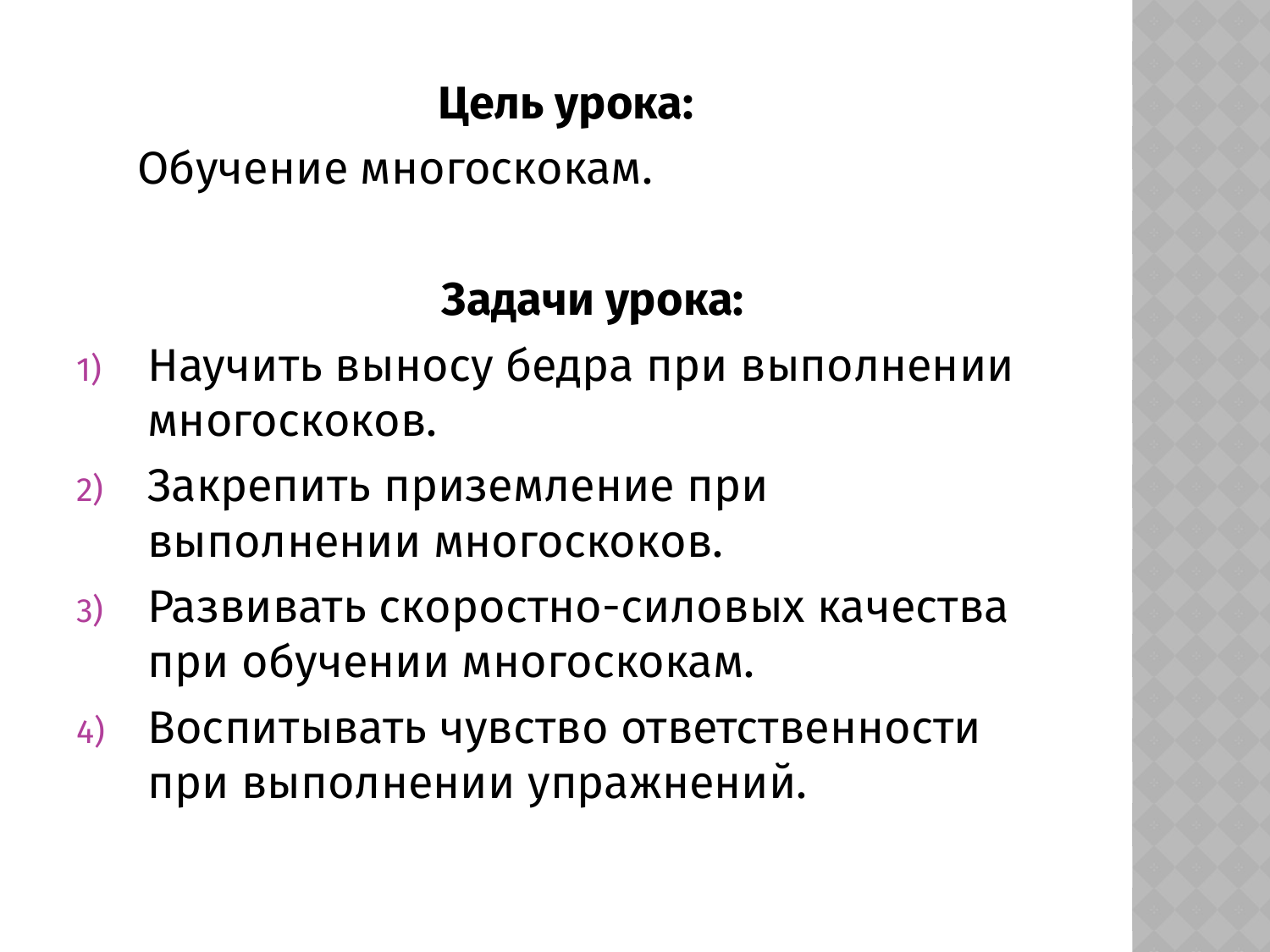

#
      Цель урока:
     Обучение многоскокам.

     Задачи урока:
Научить выносу бедра при выполнении многоскоков.
Закрепить приземление при выполнении многоскоков.
Развивать скоростно-силовых качества при обучении многоскокам.
Воспитывать чувство ответственности при выполнении упражнений.